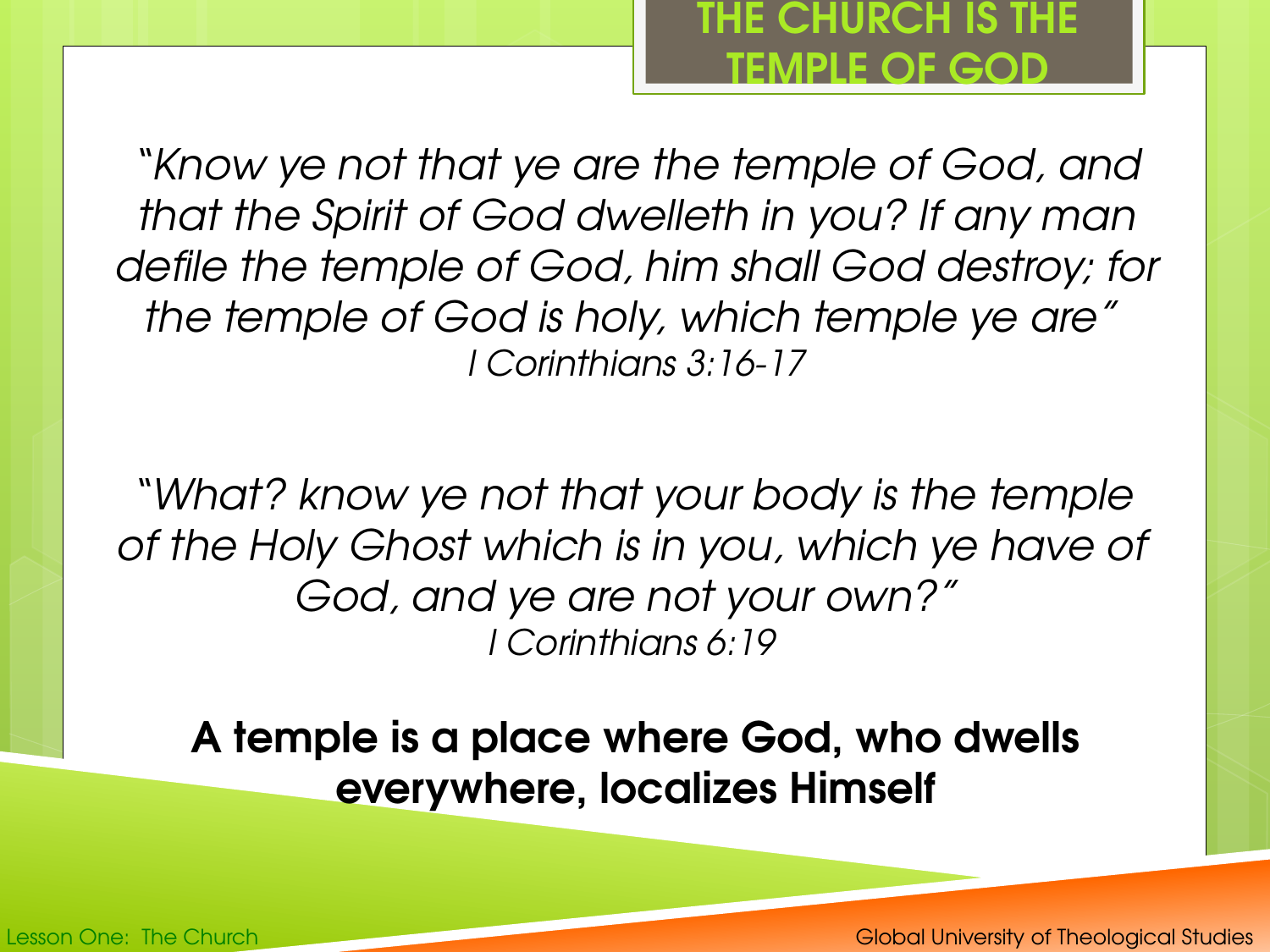

THE CHURCH IS THE TEMPLE OF GOD
“Know ye not that ye are the temple of God, and that the Spirit of God dwelleth in you? If any man defile the temple of God, him shall God destroy; for the temple of God is holy, which temple ye are”
I Corinthians 3:16-17
“What? know ye not that your body is the temple of the Holy Ghost which is in you, which ye have of God, and ye are not your own?”
I Corinthians 6:19
A temple is a place where God, who dwells everywhere, localizes Himself
 Global University of Theological Studies
Lesson One:  The Church